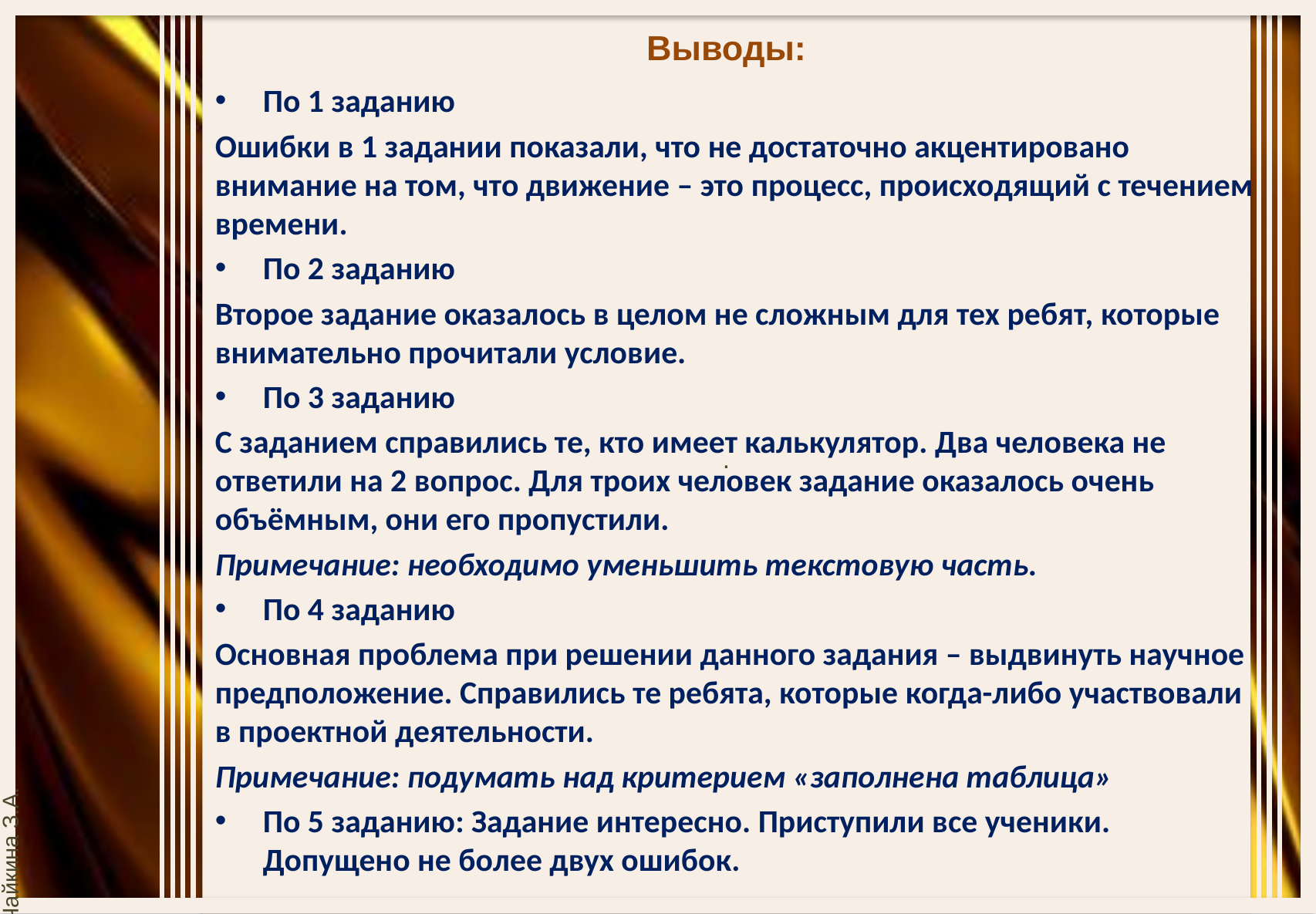

# Выводы:
По 1 заданию
Ошибки в 1 задании показали, что не достаточно акцентировано внимание на том, что движение – это процесс, происходящий с течением времени.
По 2 заданию
Второе задание оказалось в целом не сложным для тех ребят, которые внимательно прочитали условие.
По 3 заданию
С заданием справились те, кто имеет калькулятор. Два человека не ответили на 2 вопрос. Для троих человек задание оказалось очень объёмным, они его пропустили.
Примечание: необходимо уменьшить текстовую часть.
По 4 заданию
Основная проблема при решении данного задания – выдвинуть научное предположение. Справились те ребята, которые когда-либо участвовали в проектной деятельности.
Примечание: подумать над критерием «заполнена таблица»
По 5 заданию: Задание интересно. Приступили все ученики. Допущено не более двух ошибок.